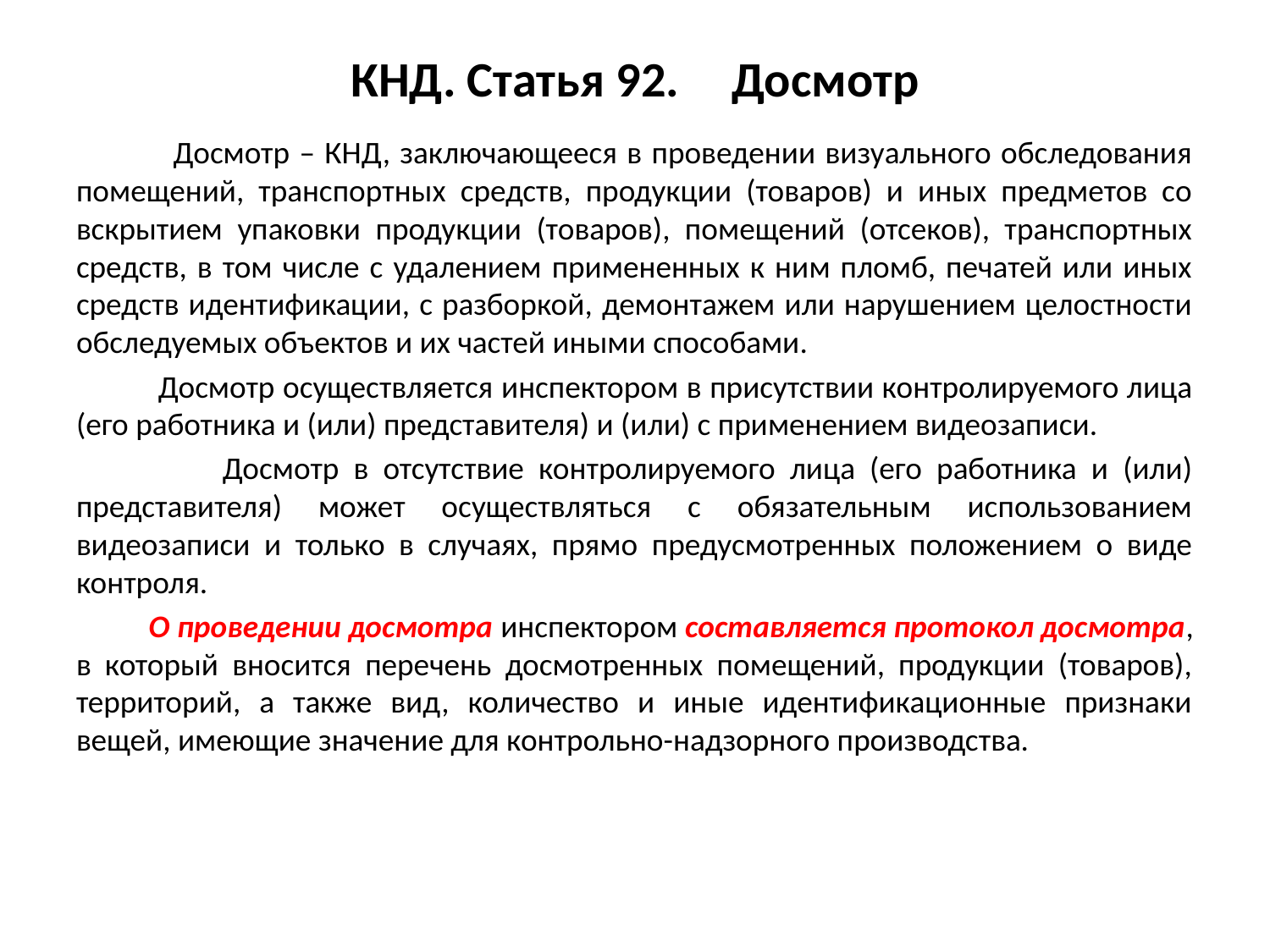

# КНД. Статья 92.	Досмотр
          Досмотр – КНД, заключающееся в проведении визуального обследования помещений, транспортных средств, продукции (товаров) и иных предметов со вскрытием упаковки продукции (товаров), помещений (отсеков), транспортных средств, в том числе с удалением примененных к ним пломб, печатей или иных средств идентификации, с разборкой, демонтажем или нарушением целостности обследуемых объектов и их частей иными способами.
          Досмотр осуществляется инспектором в присутствии контролируемого лица (его работника и (или) представителя) и (или) с применением видеозаписи.
          Досмотр в отсутствие контролируемого лица (его работника и (или) представителя) может осуществляться с обязательным использованием видеозаписи и только в случаях, прямо предусмотренных положением о виде контроля.
          О проведении досмотра инспектором составляется протокол досмотра, в который вносится перечень досмотренных помещений, продукции (товаров), территорий, а также вид, количество и иные идентификационные признаки вещей, имеющие значение для контрольно-надзорного производства.